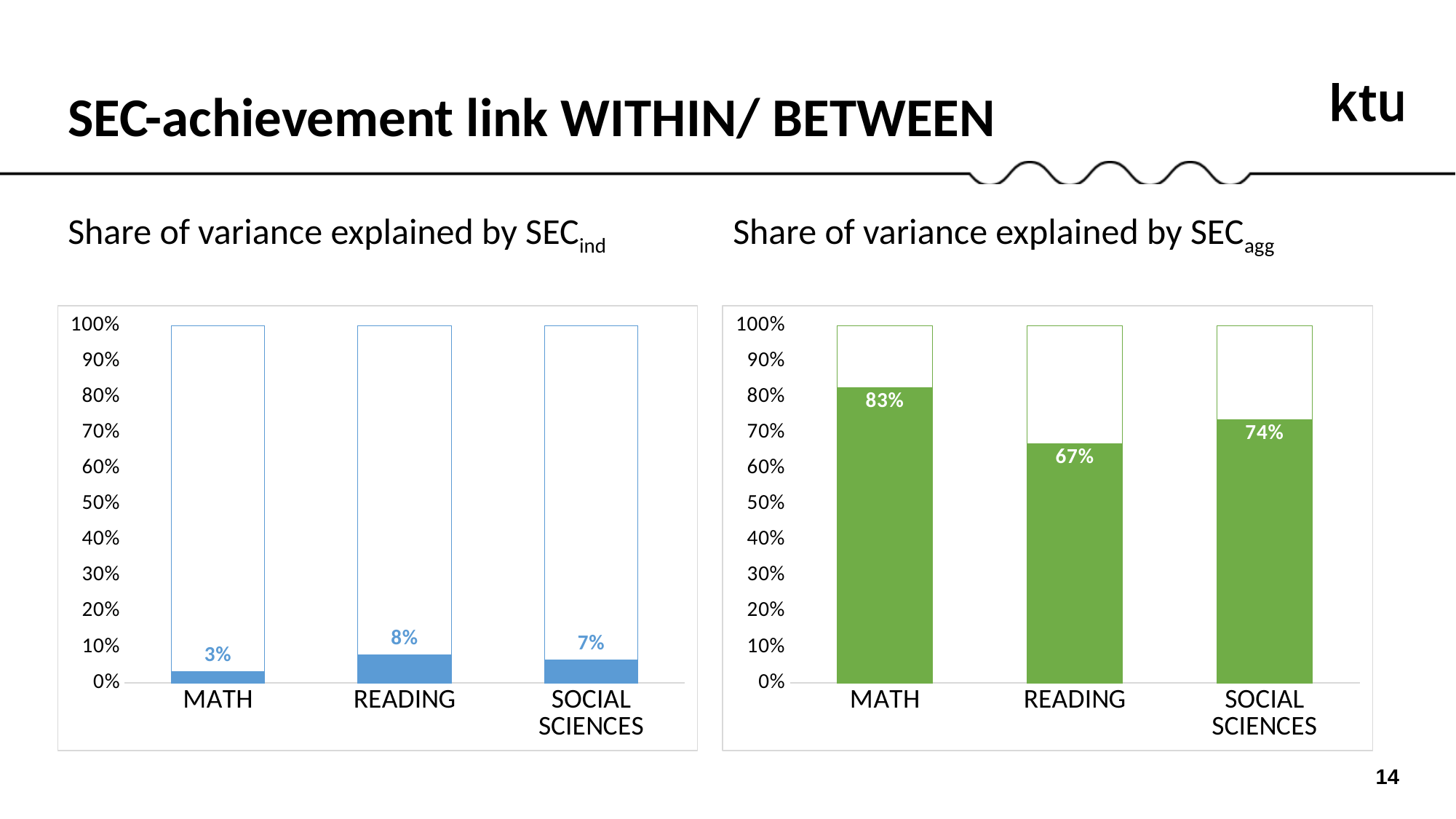

SEC-achievement link WITHIN/ BETWEEN
Share of variance explained by SECind
Share of variance explained by SECagg

### Chart

| Category | INDIVIDUAL | TOTAL |
|---|---|---|
| MATH | 0.032 | 1.0 |
| READING | 0.079 | 1.0 |
| SOCIAL SCIENCES | 0.065 | 1.0 |

### Chart

| Category | SCHOOL | TOTA |
|---|---|---|
| MATH | 0.828 | 1.0 |
| READING | 0.67 | 1.0 |
| SOCIAL SCIENCES | 0.738 | 1.0 |